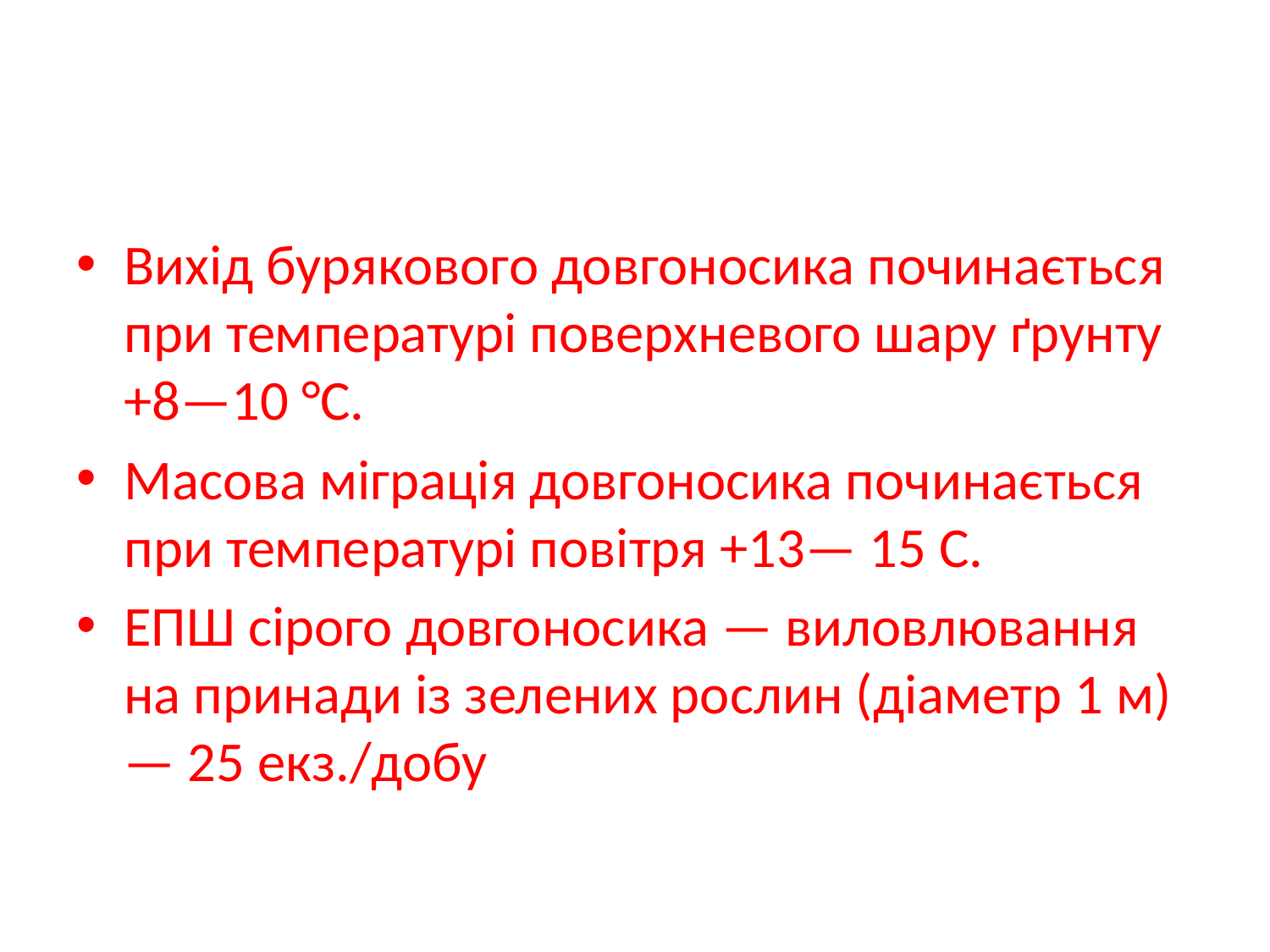

#
Вихід бурякового довгоносика починається при температурі поверхневого шару ґрунту +8—10 °С.
Масова міграція довгоносика починається при температурі повітря +13— 15 С.
ЕПШ сірого довгоносика — виловлювання на принади із зелених рослин (діаметр 1 м) — 25 екз./добу